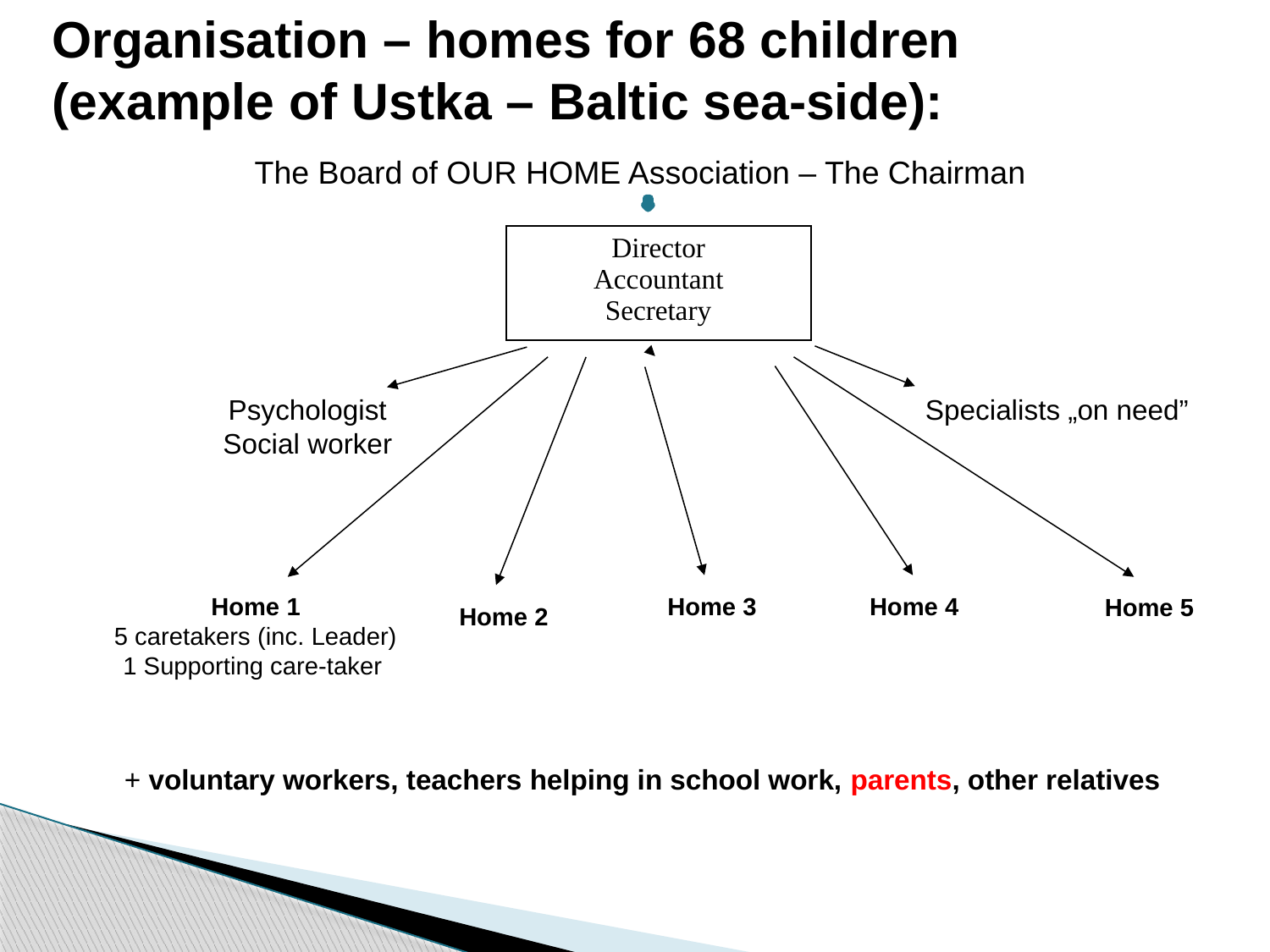

# Organisation – homes for 68 children (example of Ustka – Baltic sea-side):
The Board of OUR HOME Association – The Chairman

| Director Accountant Secretary |
| --- |

Specialists „on need”
Psychologist
Social worker

Home 1
5 caretakers (inc. Leader)
1 Supporting care-taker
Home 3
Home 4
Home 5
Home 2

+ voluntary workers, teachers helping in school work, parents, other relatives